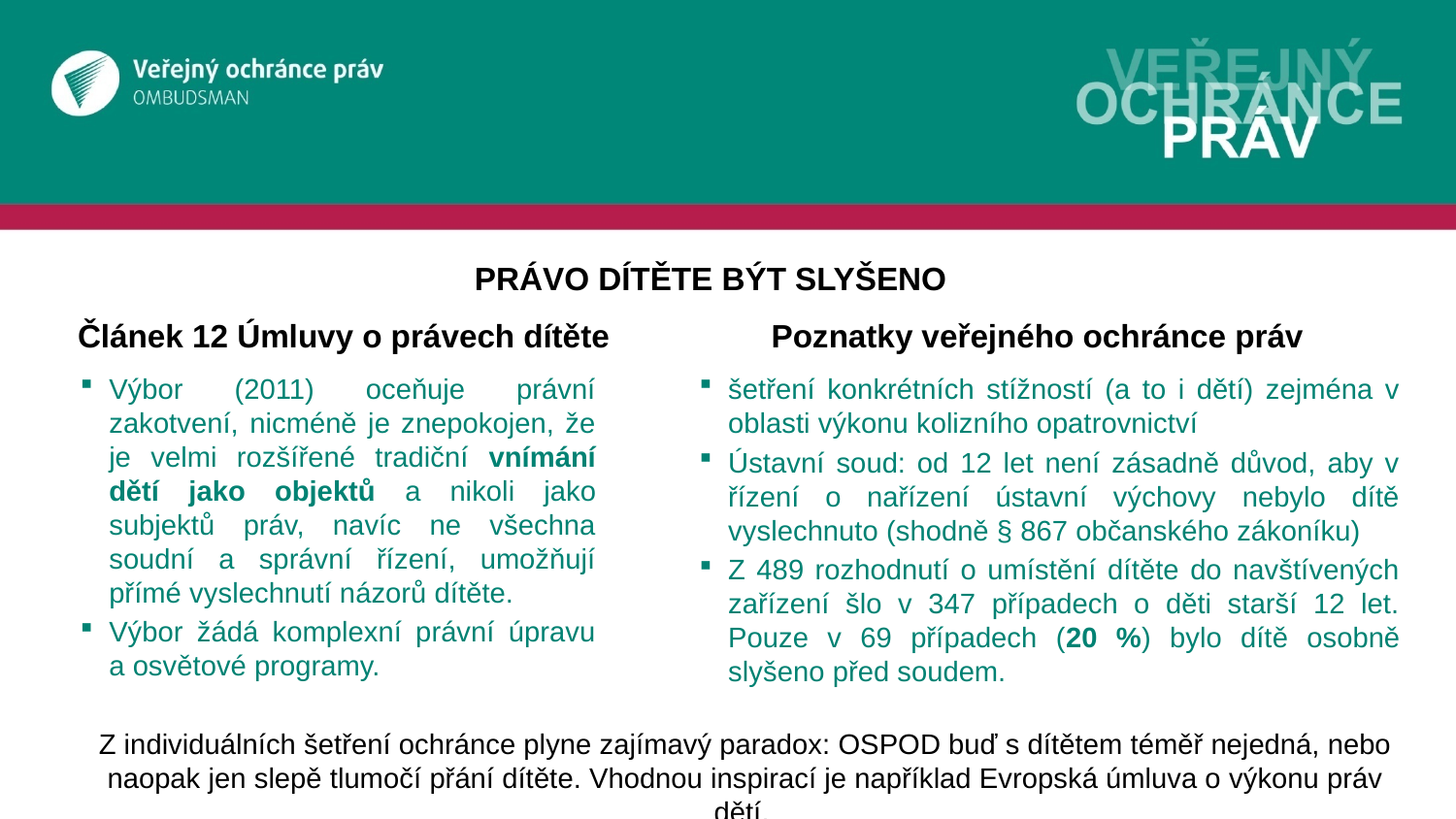

PRÁVO DÍTĚTE BÝT SLYŠENO
# Článek 12 Úmluvy o právech dítěte                  Poznatky veřejného ochránce práv
Výbor (2011) oceňuje právní zakotvení, nicméně je znepokojen, že je velmi rozšířené tradiční vnímání dětí jako objektů a nikoli jako subjektů práv, navíc ne všechna soudní a správní řízení, umožňují přímé vyslechnutí názorů dítěte.
Výbor žádá komplexní právní úpravu a osvětové programy.

šetření konkrétních stížností (a to i dětí) zejména v oblasti výkonu kolizního opatrovnictví
Ústavní soud: od 12 let není zásadně důvod, aby v řízení o nařízení ústavní výchovy nebylo dítě vyslechnuto (shodně § 867 občanského zákoníku)
Z 489 rozhodnutí o umístění dítěte do navštívených zařízení šlo v 347 případech o děti starší 12 let. Pouze v 69 případech (20 %) bylo dítě osobně slyšeno před soudem.
Z individuálních šetření ochránce plyne zajímavý paradox: OSPOD buď s dítětem téměř nejedná, nebo naopak jen slepě tlumočí přání dítěte. Vhodnou inspirací je například Evropská úmluva o výkonu práv dětí.